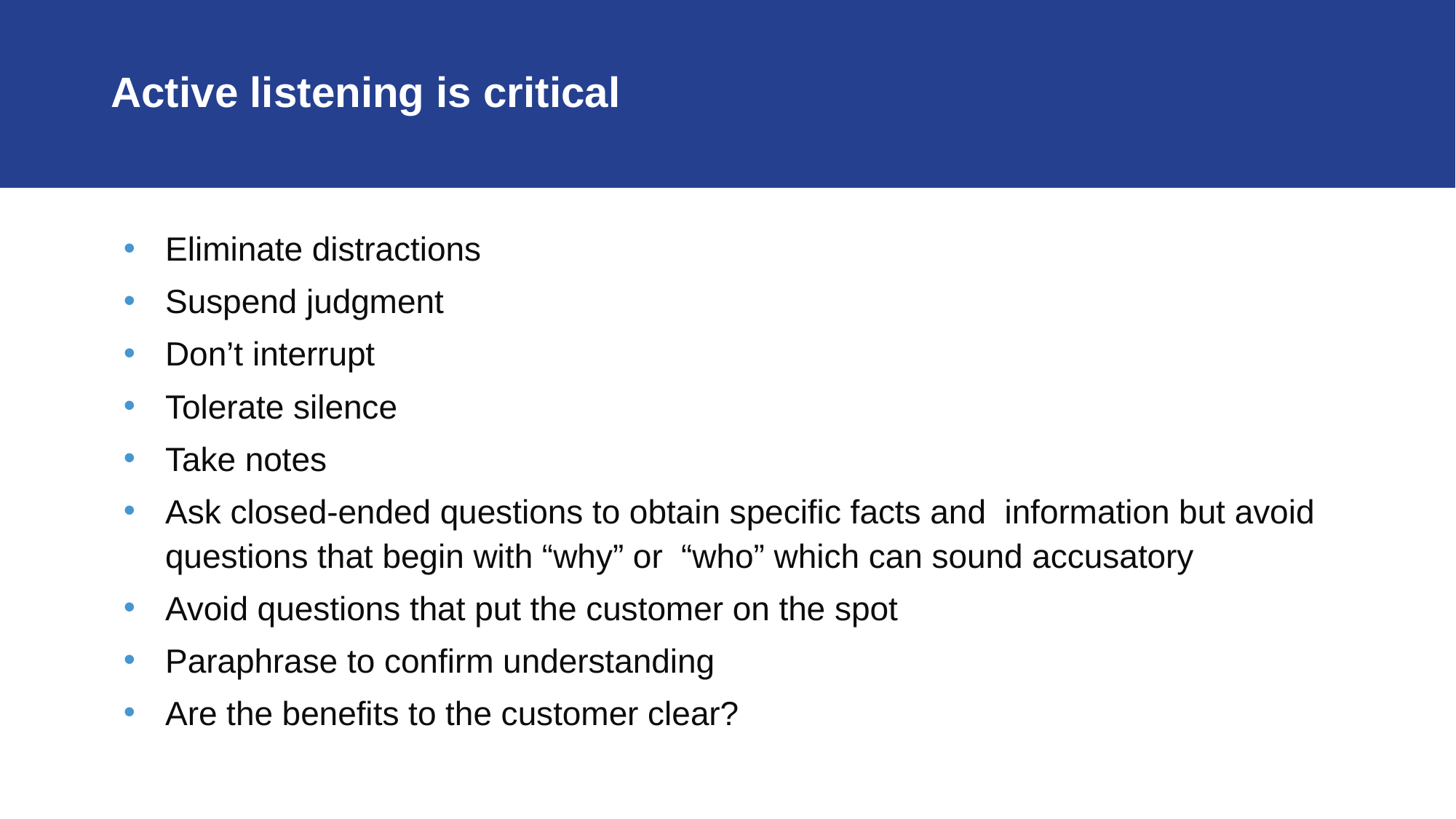

# Active listening is critical
Eliminate distractions
Suspend judgment
Don’t interrupt
Tolerate silence
Take notes
Ask closed-ended questions to obtain specific facts and  information but avoid questions that begin with “why” or  “who” which can sound accusatory
Avoid questions that put the customer on the spot
Paraphrase to confirm understanding
Are the benefits to the customer clear?